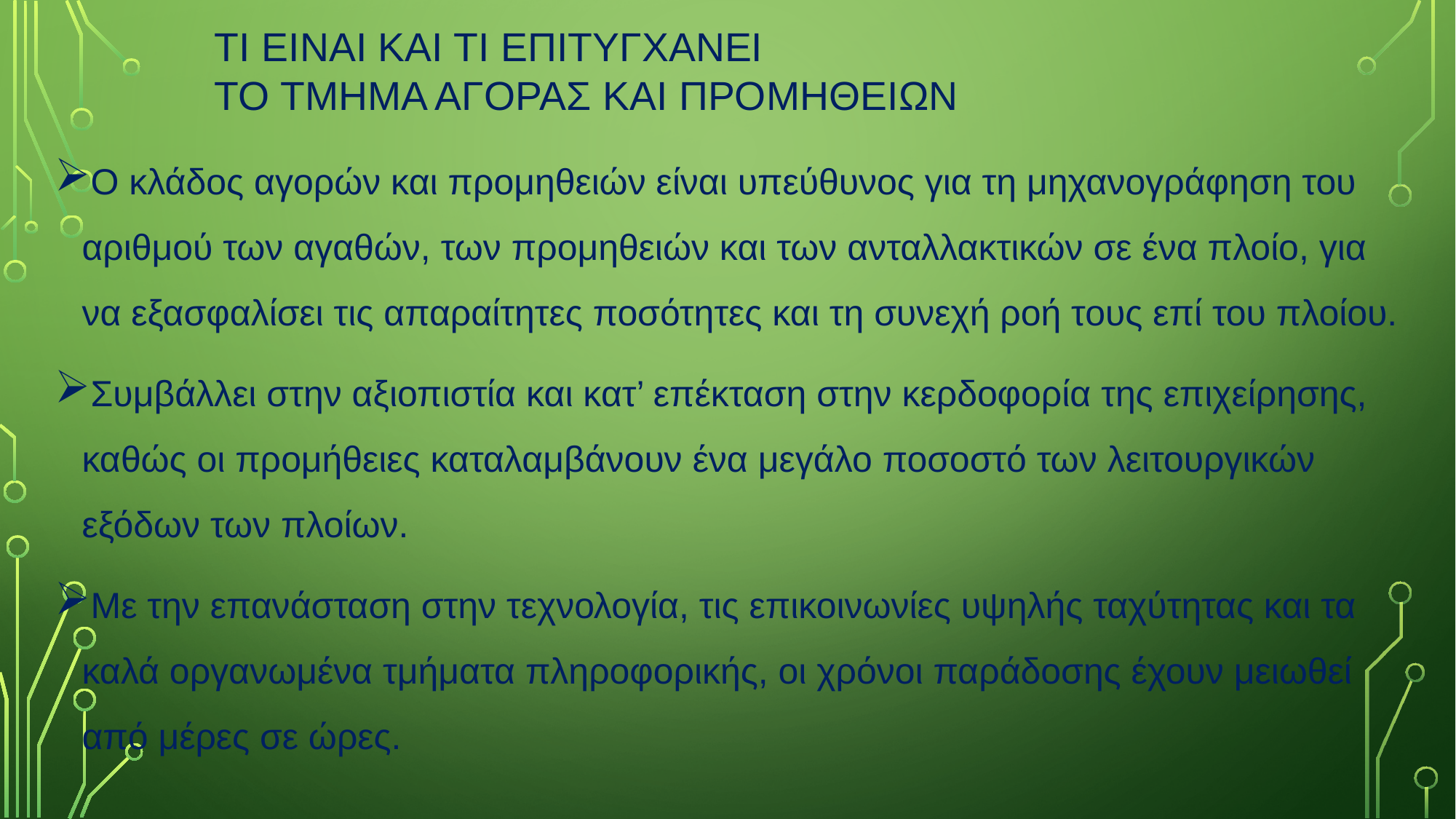

# ΤΙ ΕΙΝΑΙ ΚΑΙ ΤΙ ΕΠΙΤΥΓΧΑΝΕΙ ΤΟ ΤΜΗΜΑ ΑΓΟΡΑΣ ΚΑΙ ΠΡΟΜΗΘΕΙΩΝ
Ο κλάδος αγορών και προμηθειών είναι υπεύθυνος για τη μηχανογράφηση του αριθμού των αγαθών, των προμηθειών και των ανταλλακτικών σε ένα πλοίο, για να εξασφαλίσει τις απαραίτητες ποσότητες και τη συνεχή ροή τους επί του πλοίου.
Συμβάλλει στην αξιοπιστία και κατ’ επέκταση στην κερδοφορία της επιχείρησης, καθώς οι προμήθειες καταλαμβάνουν ένα μεγάλο ποσοστό των λειτουργικών εξόδων των πλοίων.
Με την επανάσταση στην τεχνολογία, τις επικοινωνίες υψηλής ταχύτητας και τα καλά οργανωμένα τμήματα πληροφορικής, οι χρόνοι παράδοσης έχουν μειωθεί από μέρες σε ώρες.